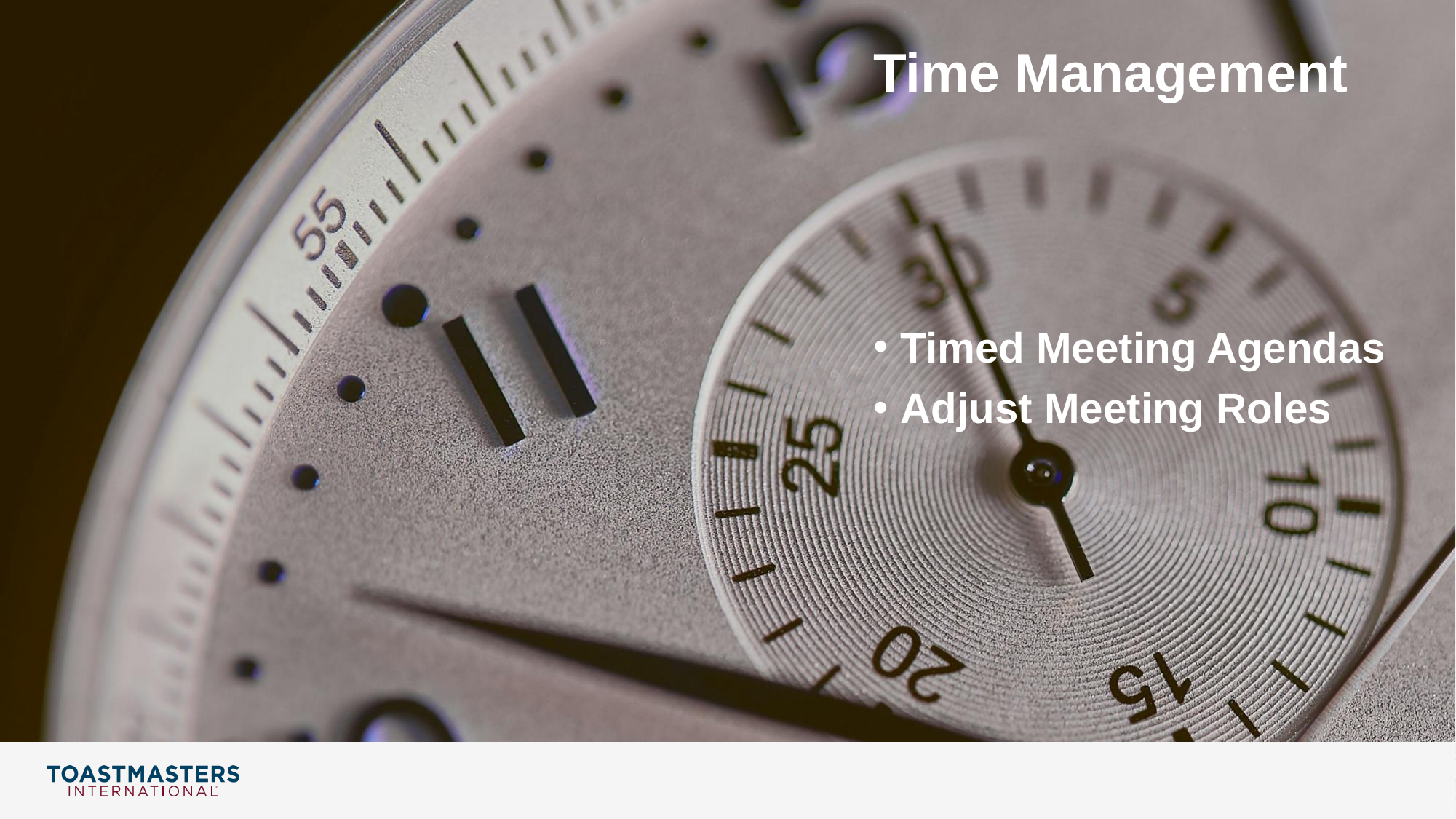

# Time Management
Timed Meeting Agendas
Adjust Meeting Roles